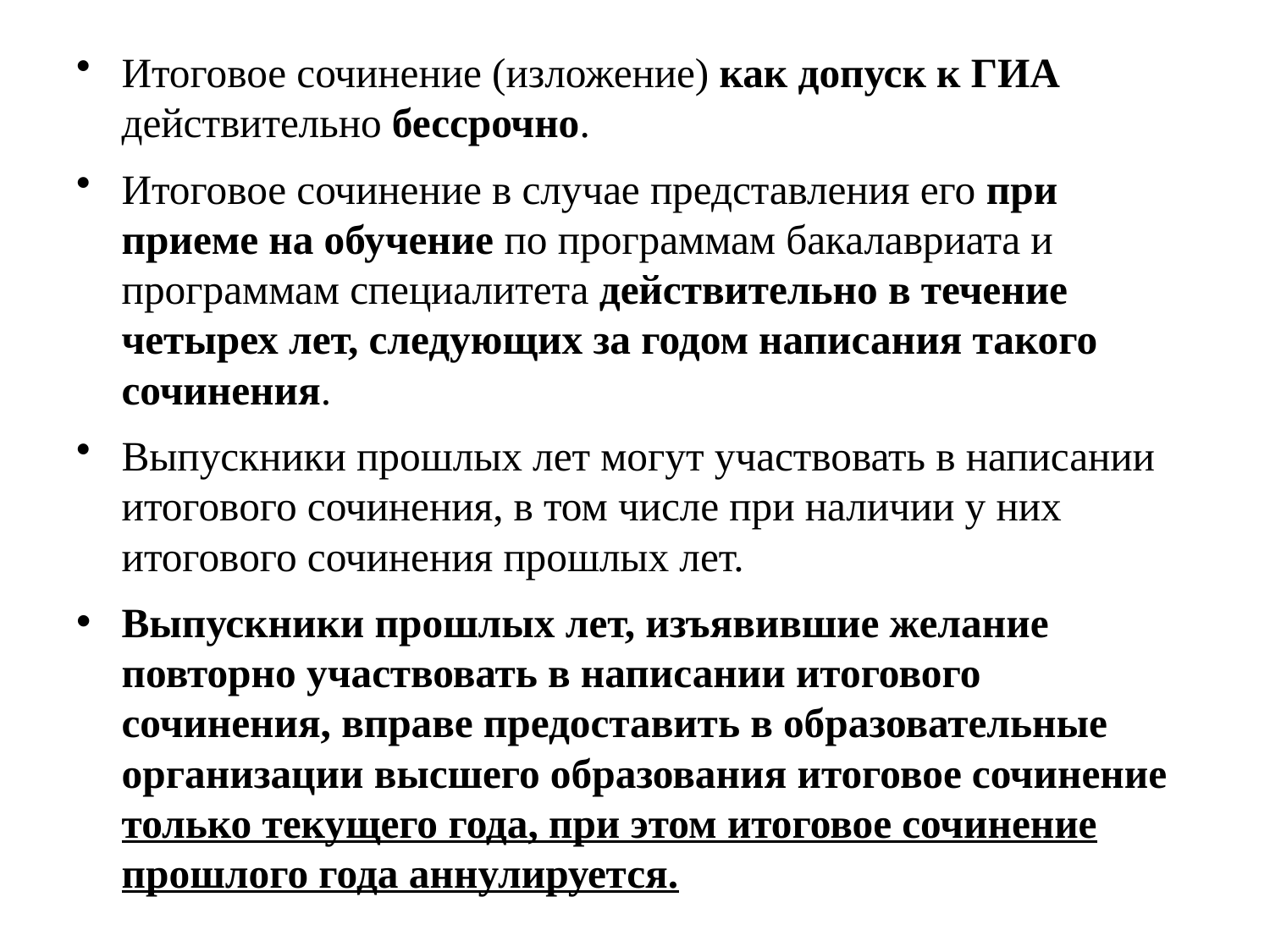

Итоговое сочинение (изложение) как допуск к ГИА действительно бессрочно.
Итоговое сочинение в случае представления его при приеме на обучение по программам бакалавриата и программам специалитета действительно в течение четырех лет, следующих за годом написания такого сочинения.
Выпускники прошлых лет могут участвовать в написании итогового сочинения, в том числе при наличии у них итогового сочинения прошлых лет.
Выпускники прошлых лет, изъявившие желание повторно участвовать в написании итогового сочинения, вправе предоставить в образовательные организации высшего образования итоговое сочинение только текущего года, при этом итоговое сочинение прошлого года аннулируется.